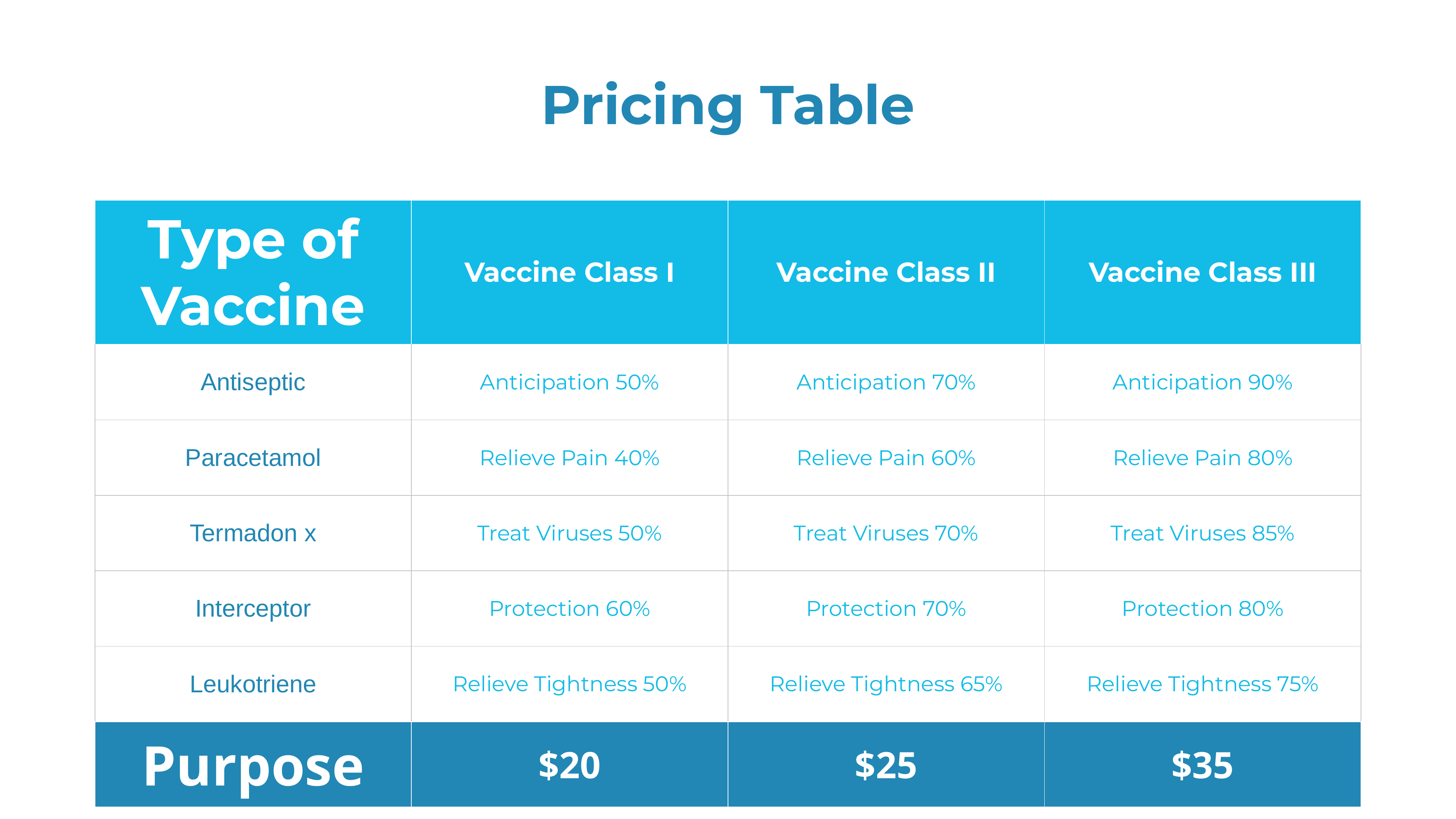

Pricing Table
| Type of Vaccine | Vaccine Class I | Vaccine Class II | Vaccine Class III |
| --- | --- | --- | --- |
| Antiseptic | Anticipation 50% | Anticipation 70% | Anticipation 90% |
| Paracetamol | Relieve Pain 40% | Relieve Pain 60% | Relieve Pain 80% |
| Termadon x | Treat Viruses 50% | Treat Viruses 70% | Treat Viruses 85% |
| Interceptor | Protection 60% | Protection 70% | Protection 80% |
| Leukotriene | Relieve Tightness 50% | Relieve Tightness 65% | Relieve Tightness 75% |
| Purpose | $20 | $25 | $35 |